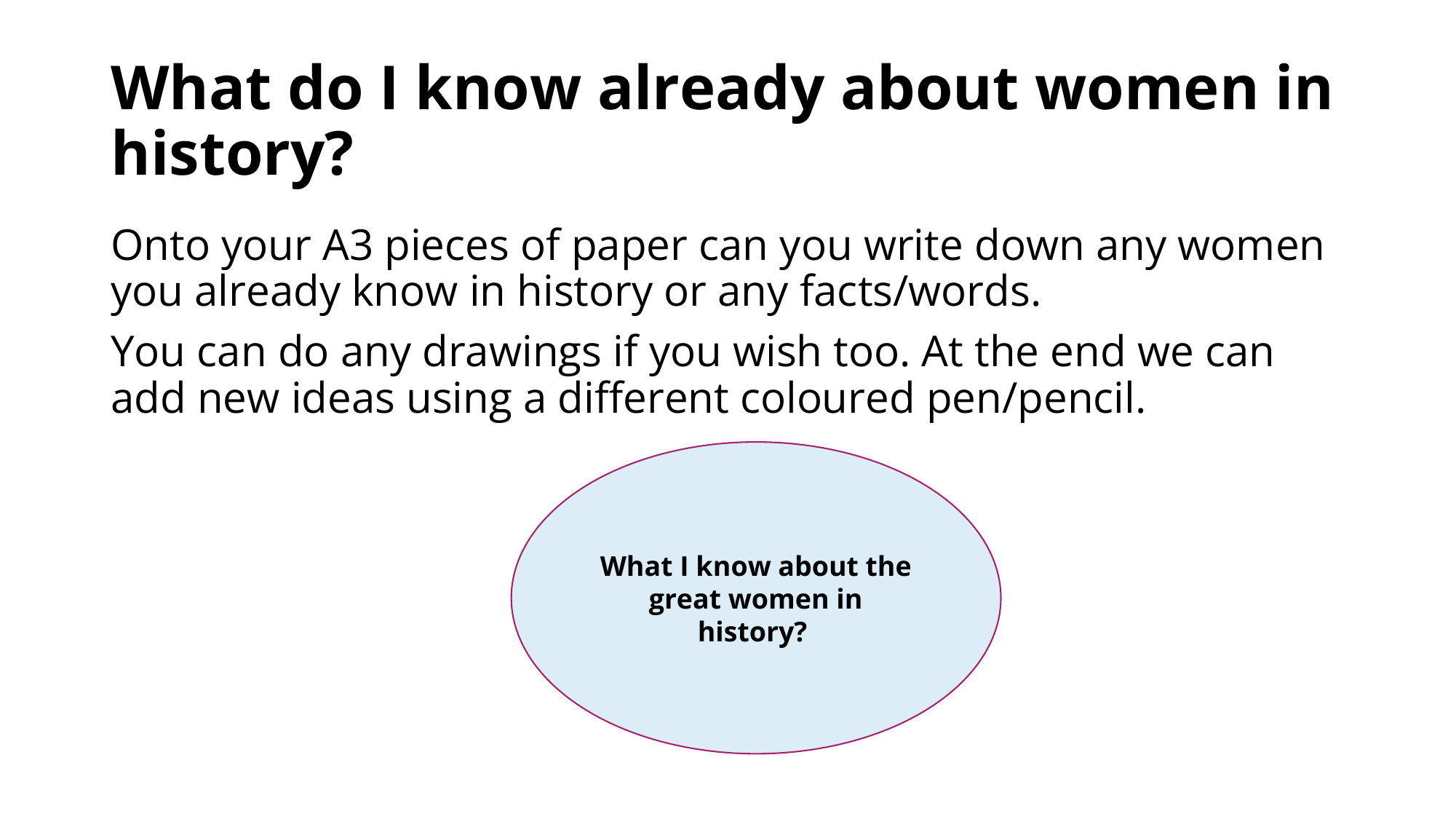

# What do I know already about women in history?
Onto your A3 pieces of paper can you write down any women you already know in history or any facts/words.
You can do any drawings if you wish too. At the end we can add new ideas using a different coloured pen/pencil.

What I know about the great women in history?